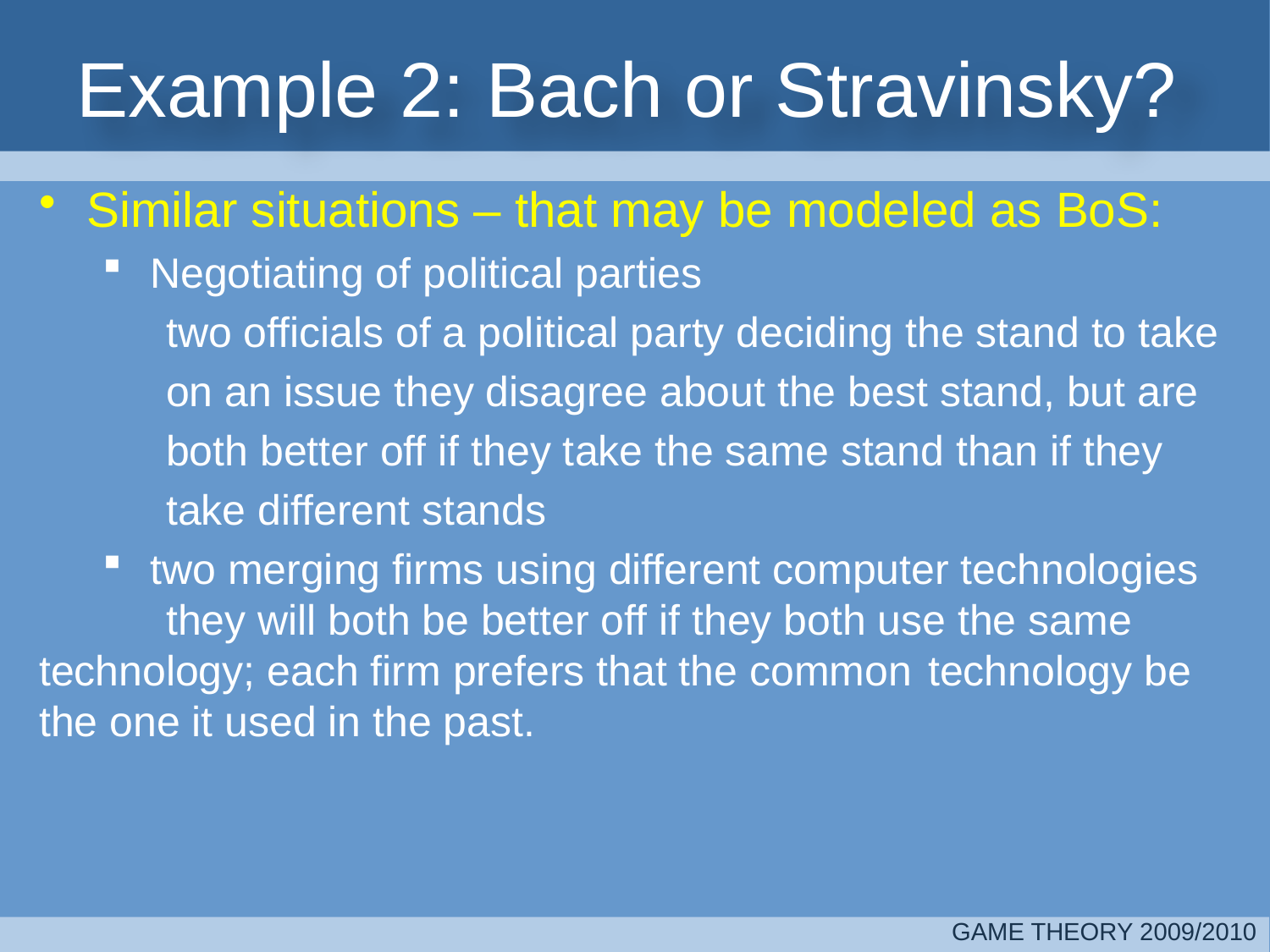

# Example 2: Bach or Stravinsky?
Similar situations – that may be modeled as BoS:
Negotiating of political parties
two officials of a political party deciding the stand to take
on an issue they disagree about the best stand, but are
both better off if they take the same stand than if they
take different stands
two merging firms using different computer technologies
	they will both be better off if they both use the same 	technology; each firm prefers that the common 	technology be the one it used in the past.

GAME THEORY 2009/2010